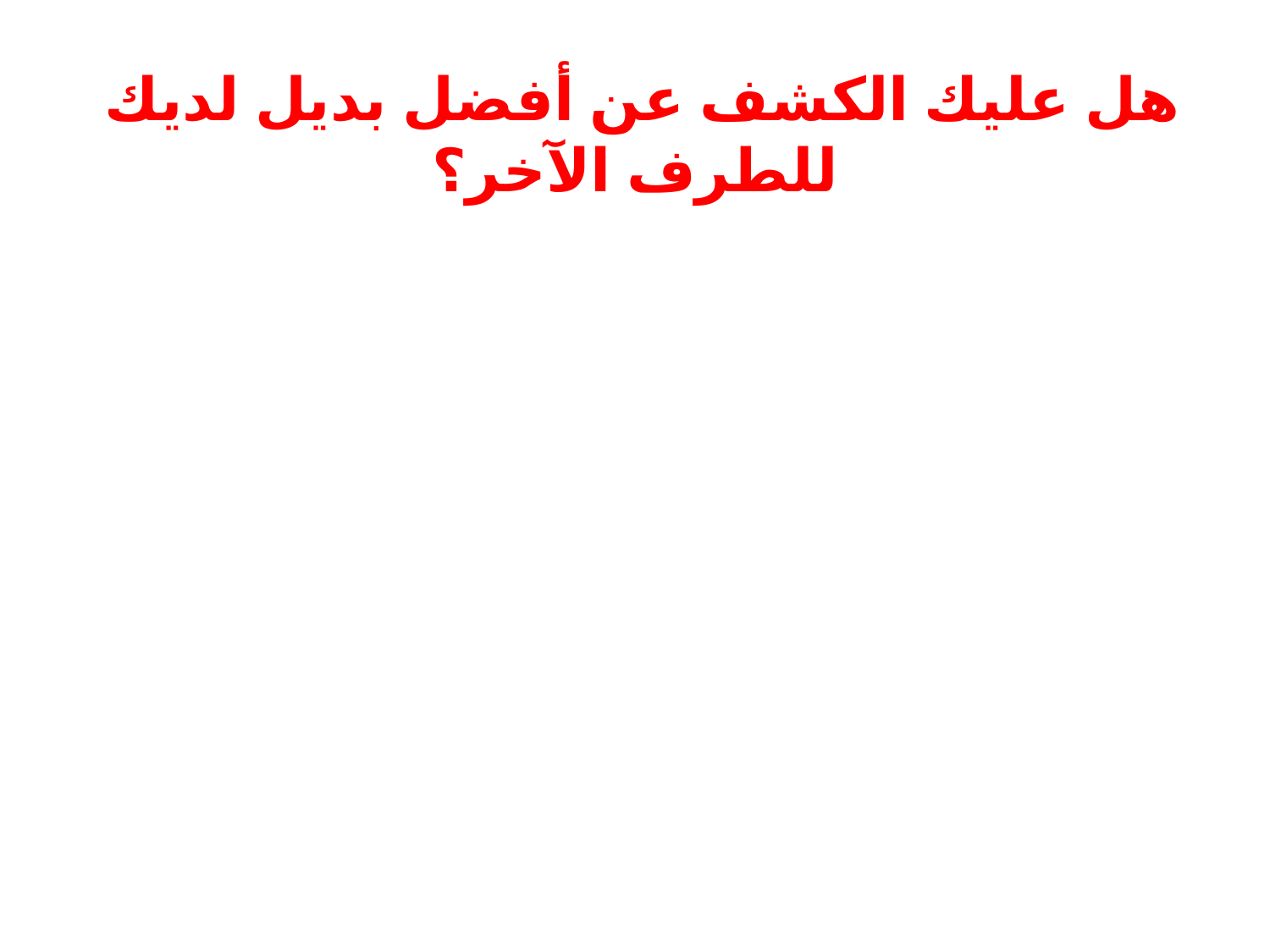

# هل عليك الكشف عن أفضل بديل لديك للطرف الآخر؟